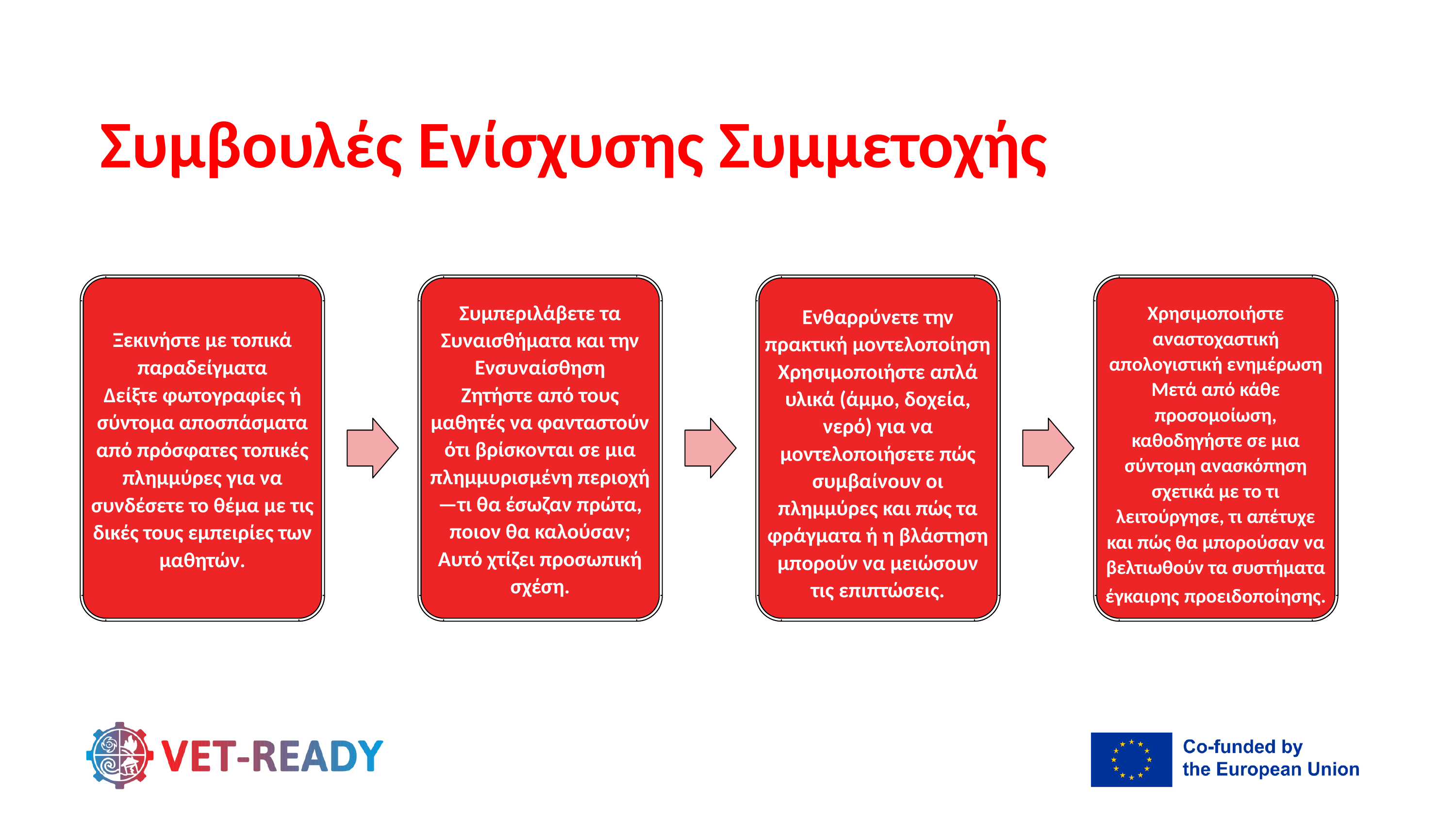

Συμβουλές Ενίσχυσης Συμμετοχής

Ενθαρρύνετε την πρακτική μοντελοποίηση
Χρησιμοποιήστε απλά υλικά (άμμο, δοχεία, νερό) για να μοντελοποιήσετε πώς συμβαίνουν οι πλημμύρες και πώς τα φράγματα ή η βλάστηση μπορούν να μειώσουν τις επιπτώσεις.

Χρησιμοποιήστε αναστοχαστική απολογιστική ενημέρωση
Μετά από κάθε προσομοίωση, καθοδηγήστε σε μια σύντομη ανασκόπηση σχετικά με το τι λειτούργησε, τι απέτυχε και πώς θα μπορούσαν να βελτιωθούν τα συστήματα έγκαιρης προειδοποίησης.

Συμπεριλάβετε τα Συναισθήματα και την Ενσυναίσθηση
Ζητήστε από τους μαθητές να φανταστούν ότι βρίσκονται σε μια πλημμυρισμένη περιοχή—τι θα έσωζαν πρώτα, ποιον θα καλούσαν; Αυτό χτίζει προσωπική σχέση.

Ξεκινήστε με τοπικά παραδείγματα
Δείξτε φωτογραφίες ή σύντομα αποσπάσματα από πρόσφατες τοπικές πλημμύρες για να συνδέσετε το θέμα με τις δικές τους εμπειρίες των μαθητών.